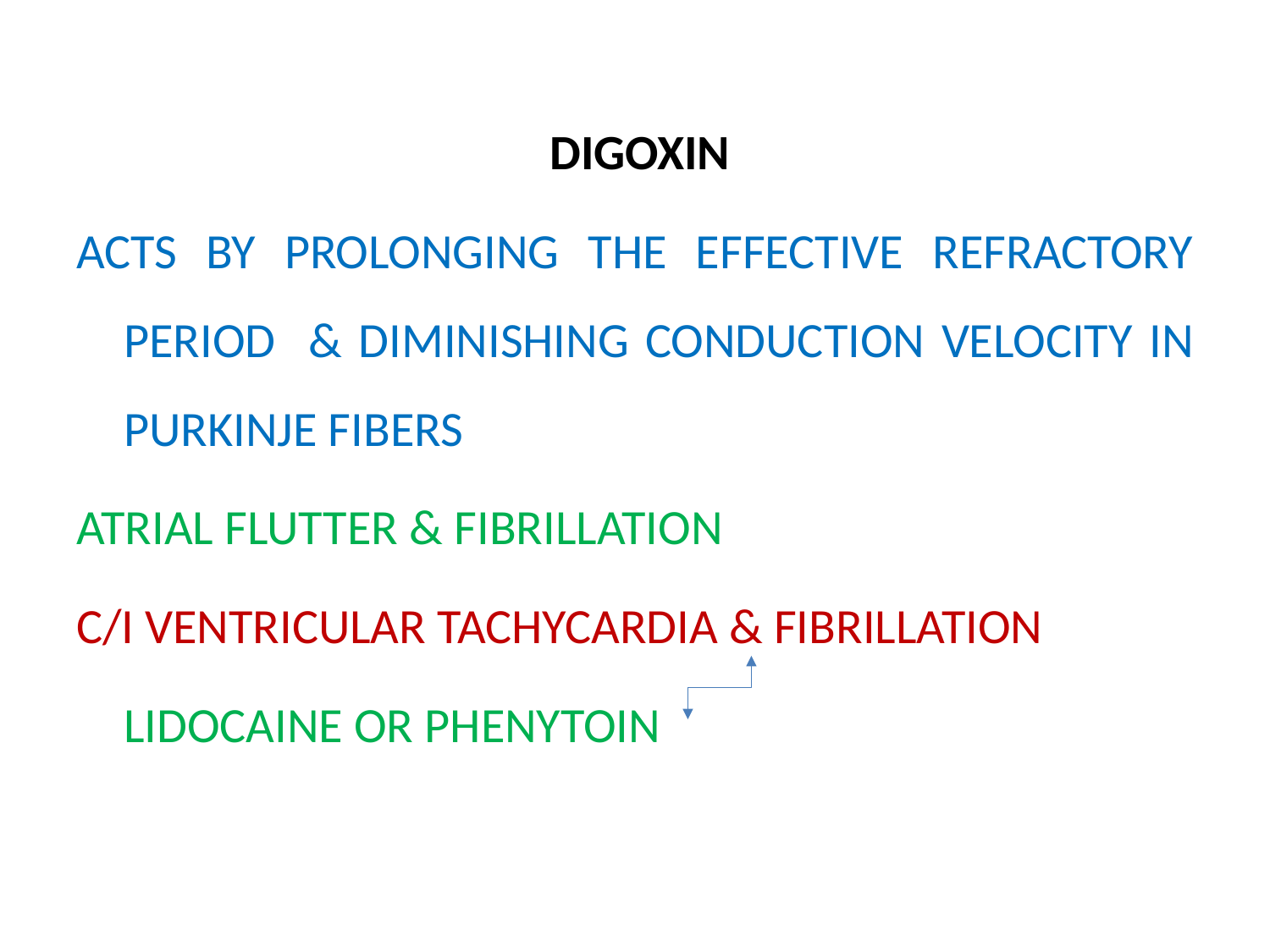

DIGOXIN
ACTS BY PROLONGING THE EFFECTIVE REFRACTORY PERIOD  & DIMINISHING CONDUCTION VELOCITY IN PURKINJE FIBERS
ATRIAL FLUTTER & FIBRILLATION
C/I VENTRICULAR TACHYCARDIA & FIBRILLATION
	LIDOCAINE OR PHENYTOIN